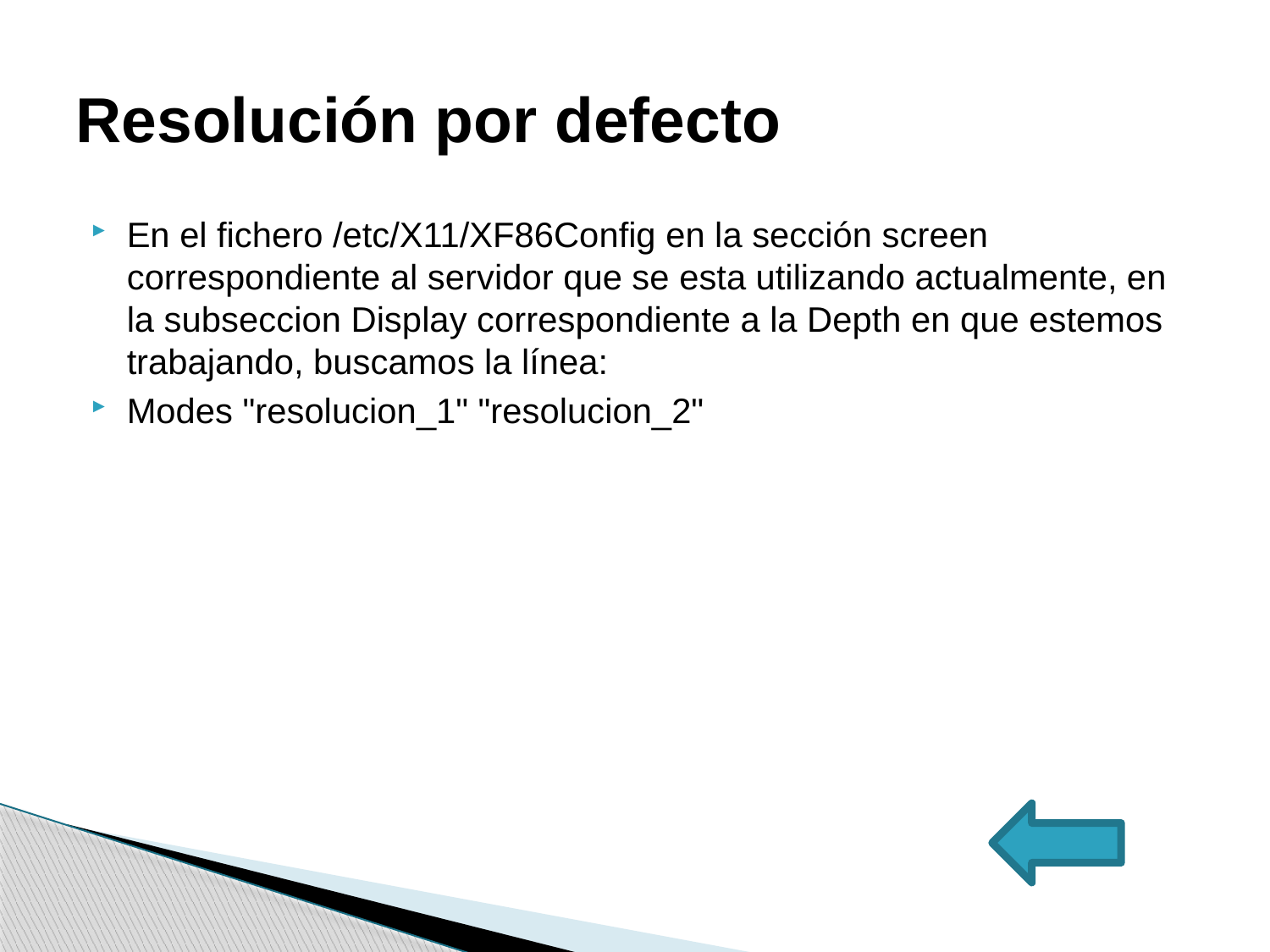

# Resolución por defecto
En el fichero /etc/X11/XF86Config en la sección screen correspondiente al servidor que se esta utilizando actualmente, en la subseccion Display correspondiente a la Depth en que estemos trabajando, buscamos la línea:
Modes "resolucion_1" "resolucion_2"